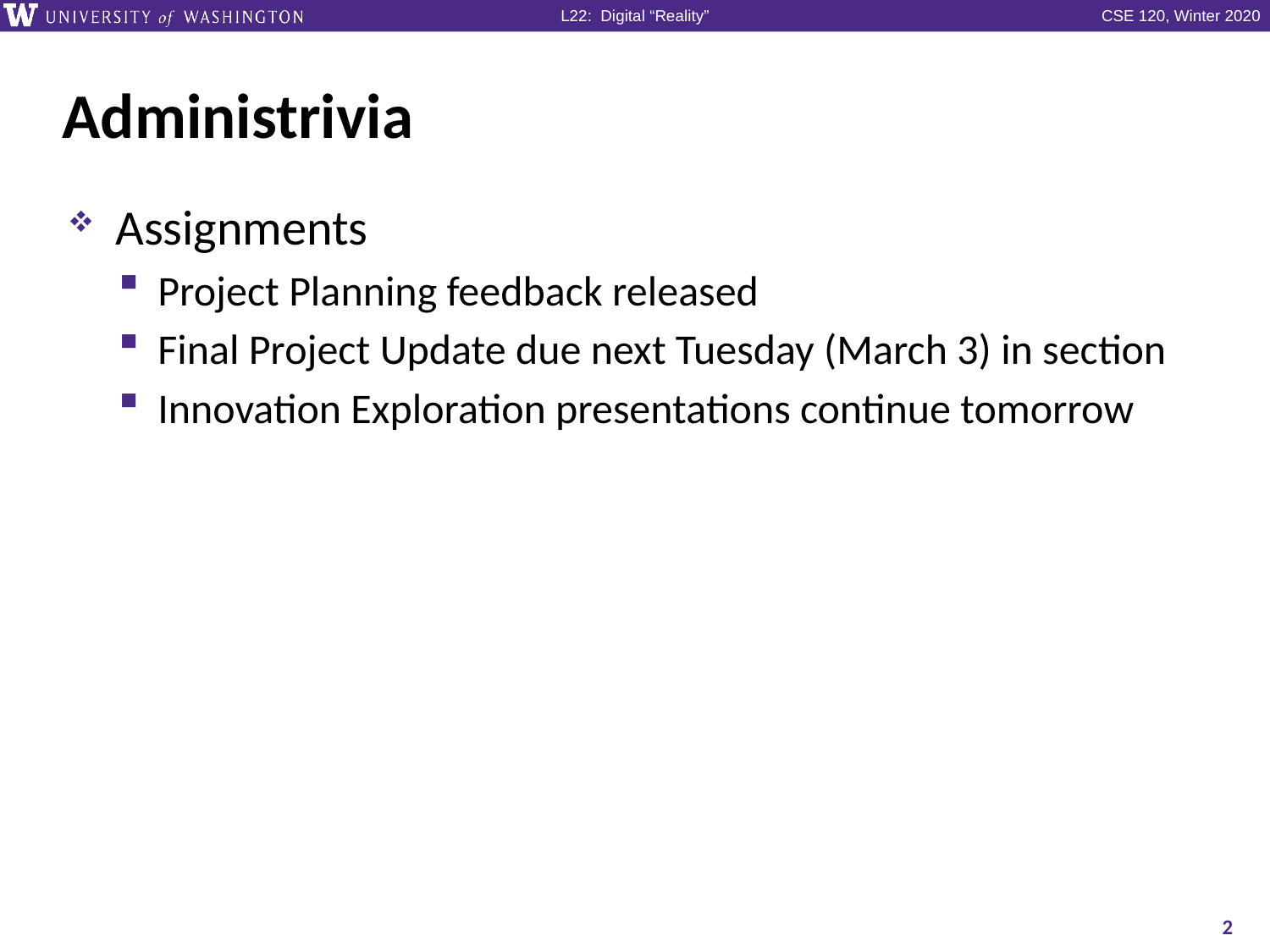

# Administrivia
Assignments
Project Planning feedback released
Final Project Update due next Tuesday (March 3) in section
Innovation Exploration presentations continue tomorrow

2